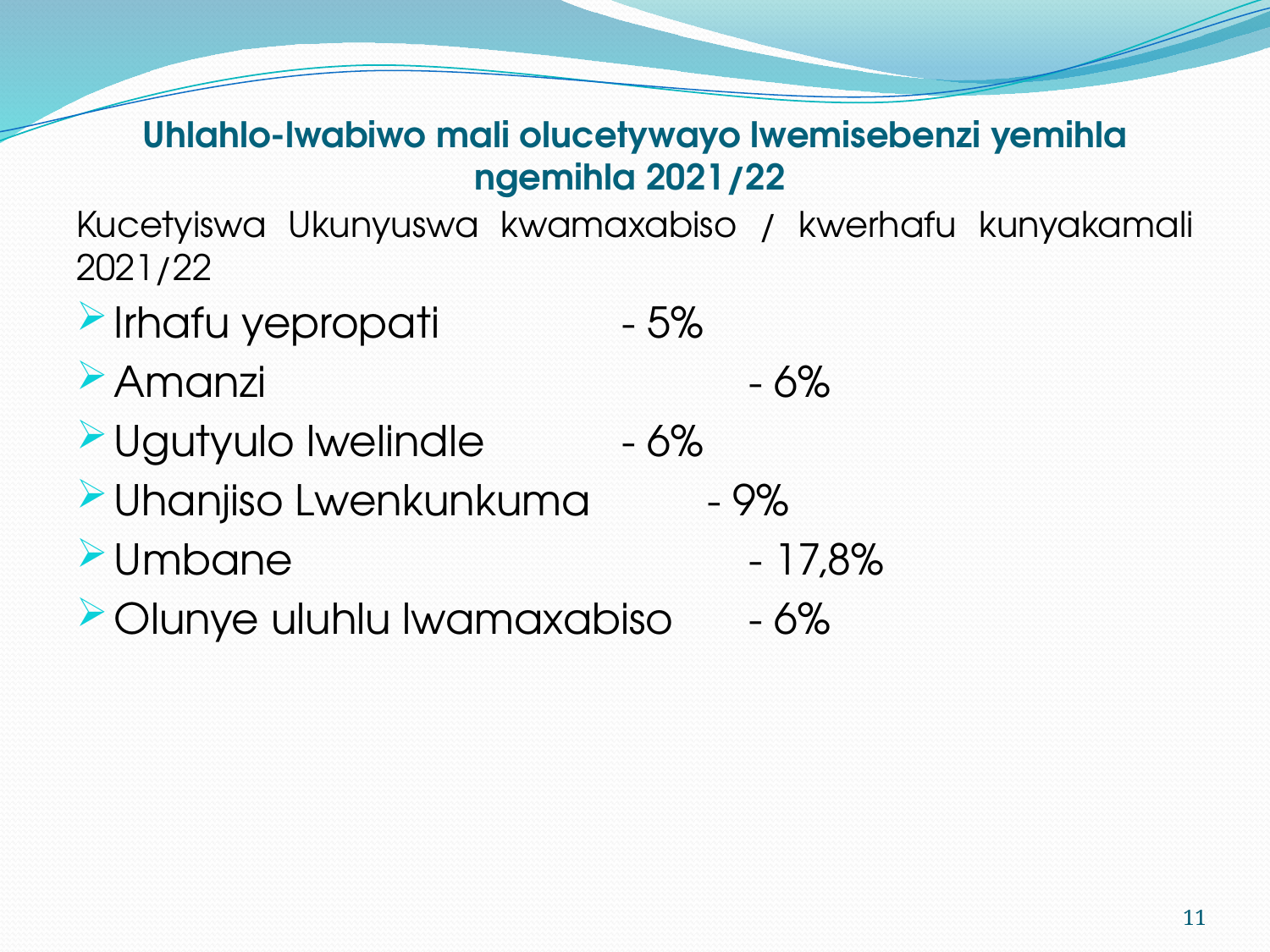

# Uhlahlo-lwabiwo mali olucetywayo lwemisebenzi yemihla ngemihla 2021/22
Kucetyiswa Ukunyuswa kwamaxabiso / kwerhafu kunyakamali 2021/22
Irhafu yepropati		- 5%
Amanzi				- 6%
Ugutyulo lwelindle		- 6%
Uhanjiso Lwenkunkuma          - 9%
Umbane				- 17,8%
Olunye uluhlu lwamaxabiso	- 6%

11